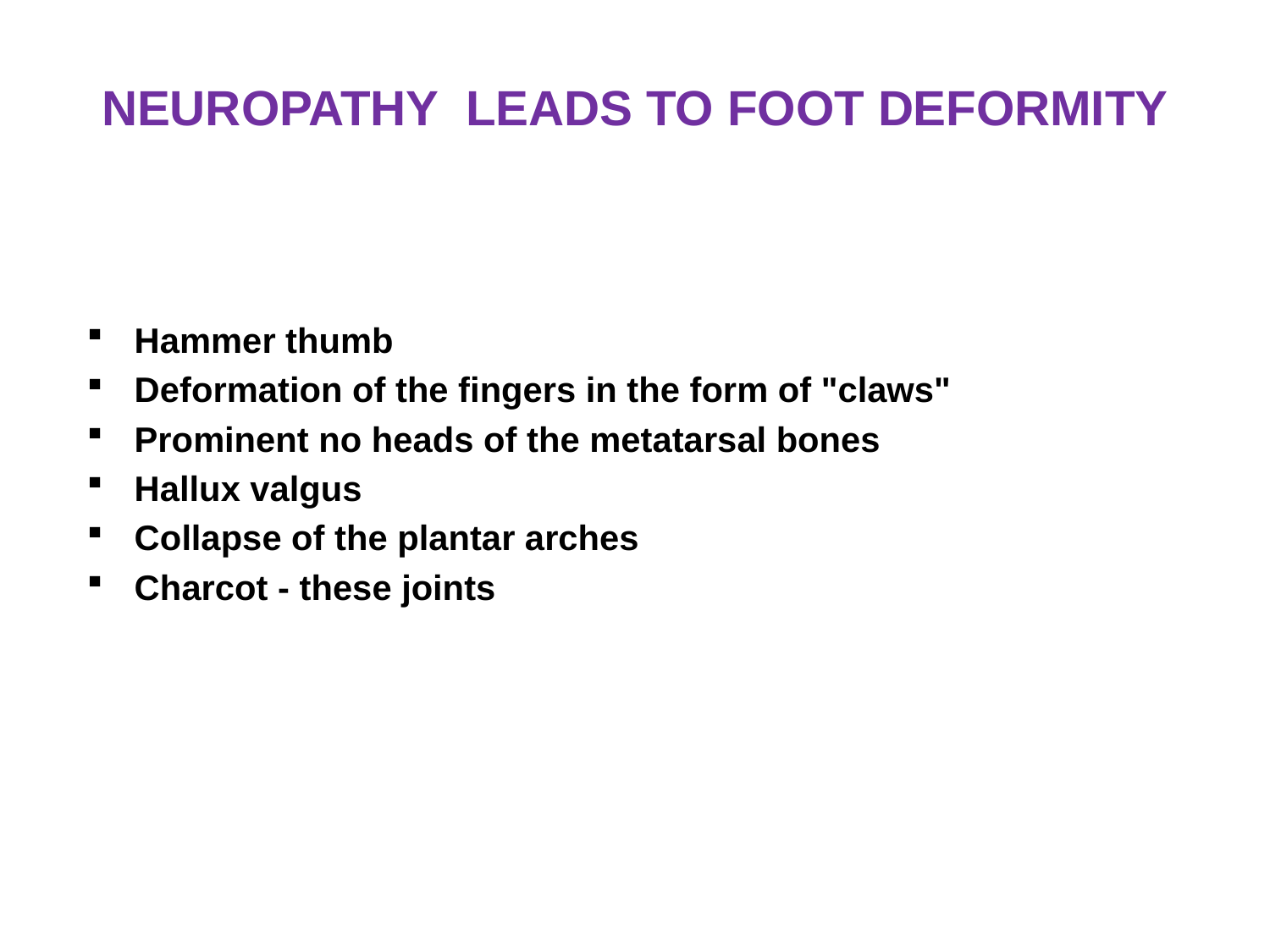

# NEUROPATHY  LEADS TO FOOT DEFORMITY

Hammer thumb
Deformation of the fingers in the form of "claws"
Prominent no heads of the metatarsal bones
Hallux valgus
Collapse of the plantar arches
Charcot - these joints